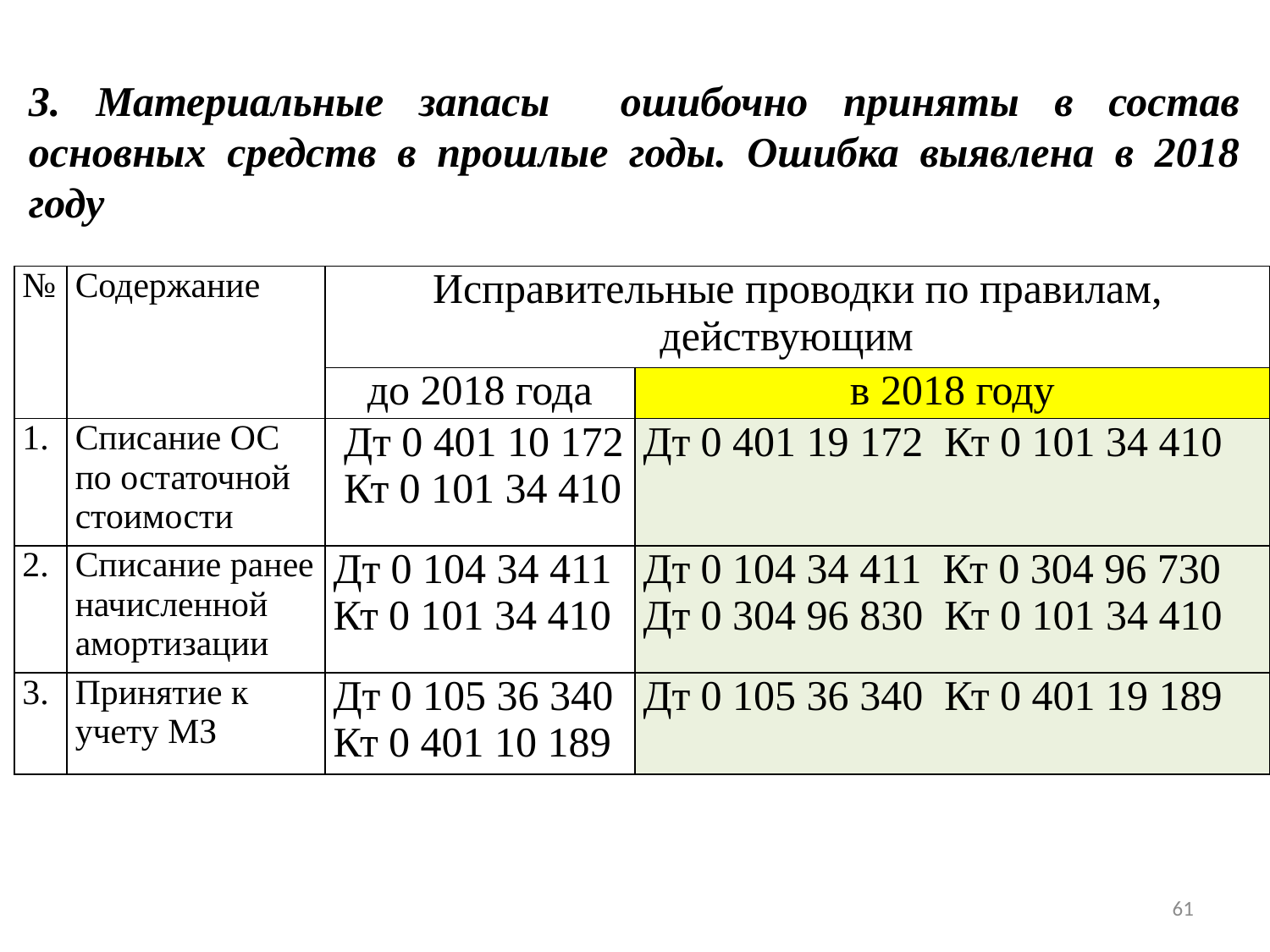

3. Материальные запасы  ошибочно приняты в состав основных средств в прошлые годы. Ошибка выявлена в 2018 году
| № | Содержание | Исправительные проводки по правилам, действующим |  |
| --- | --- | --- | --- |
|  |  | до 2018 года | в 2018 году |
| 1. | Списание ОС по остаточной стоимости | Дт 0 401 10 172 Кт 0 101 34 410 | Дт 0 401 19 172 Кт 0 101 34 410 |
| 2. | Списание ранее начисленной амортизации | Дт 0 104 34 411 Кт 0 101 34 410 | Дт 0 104 34 411 Кт 0 304 96 730 Дт 0 304 96 830 Кт 0 101 34 410 |
| 3. | Принятие к учету МЗ | Дт 0 105 36 340 Кт 0 401 10 189 | Дт 0 105 36 340 Кт 0 401 19 189 |
61